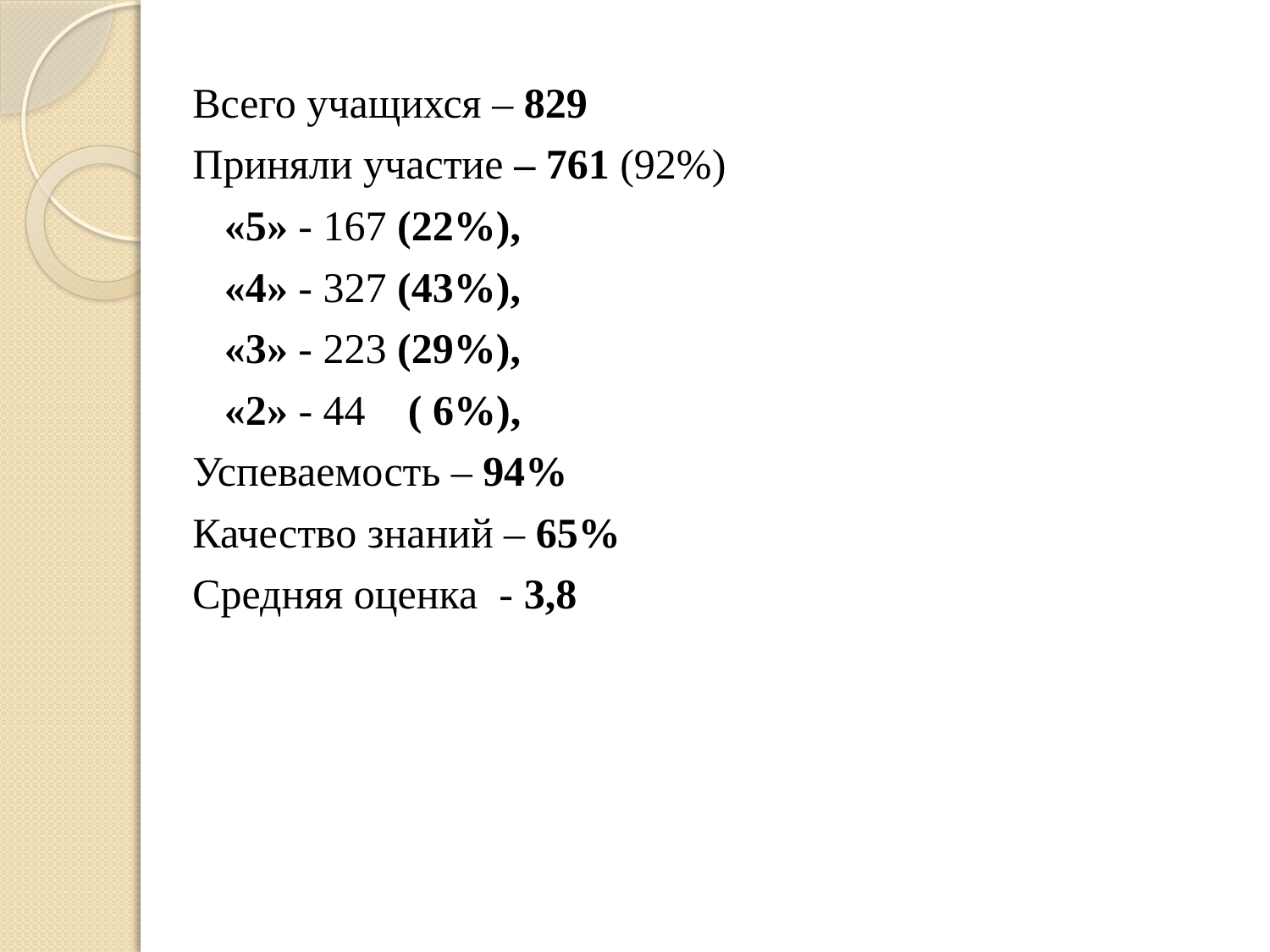

#
Всего учащихся – 829
Приняли участие – 761 (92%)
   «5» - 167 (22%),
   «4» - 327 (43%),
   «3» - 223 (29%),
   «2» - 44    ( 6%),
Успеваемость – 94%
Качество знаний – 65%
Средняя оценка  - 3,8